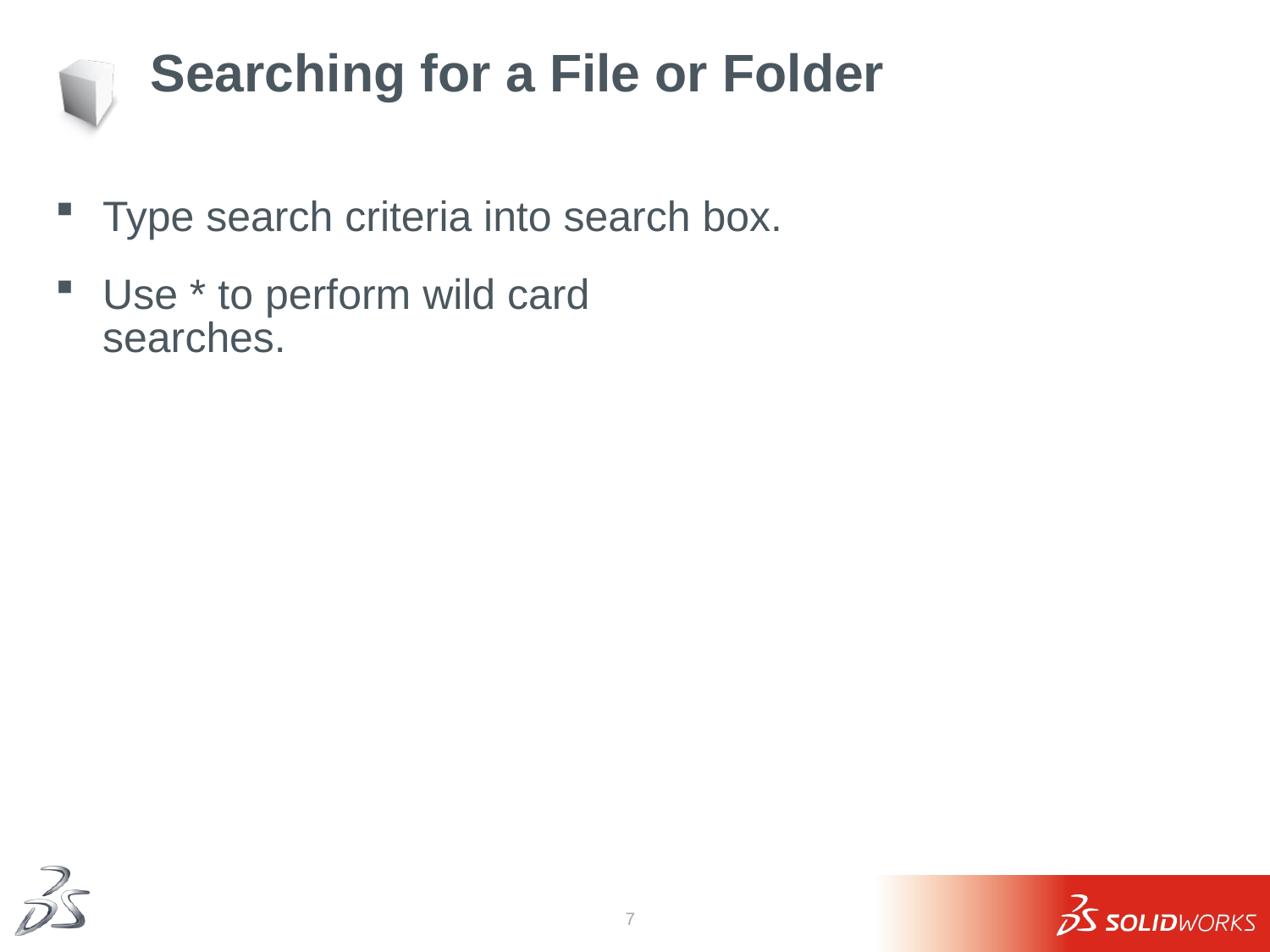

# Searching for a File or Folder
Type search criteria into search box.
Use * to perform wild card
searches.